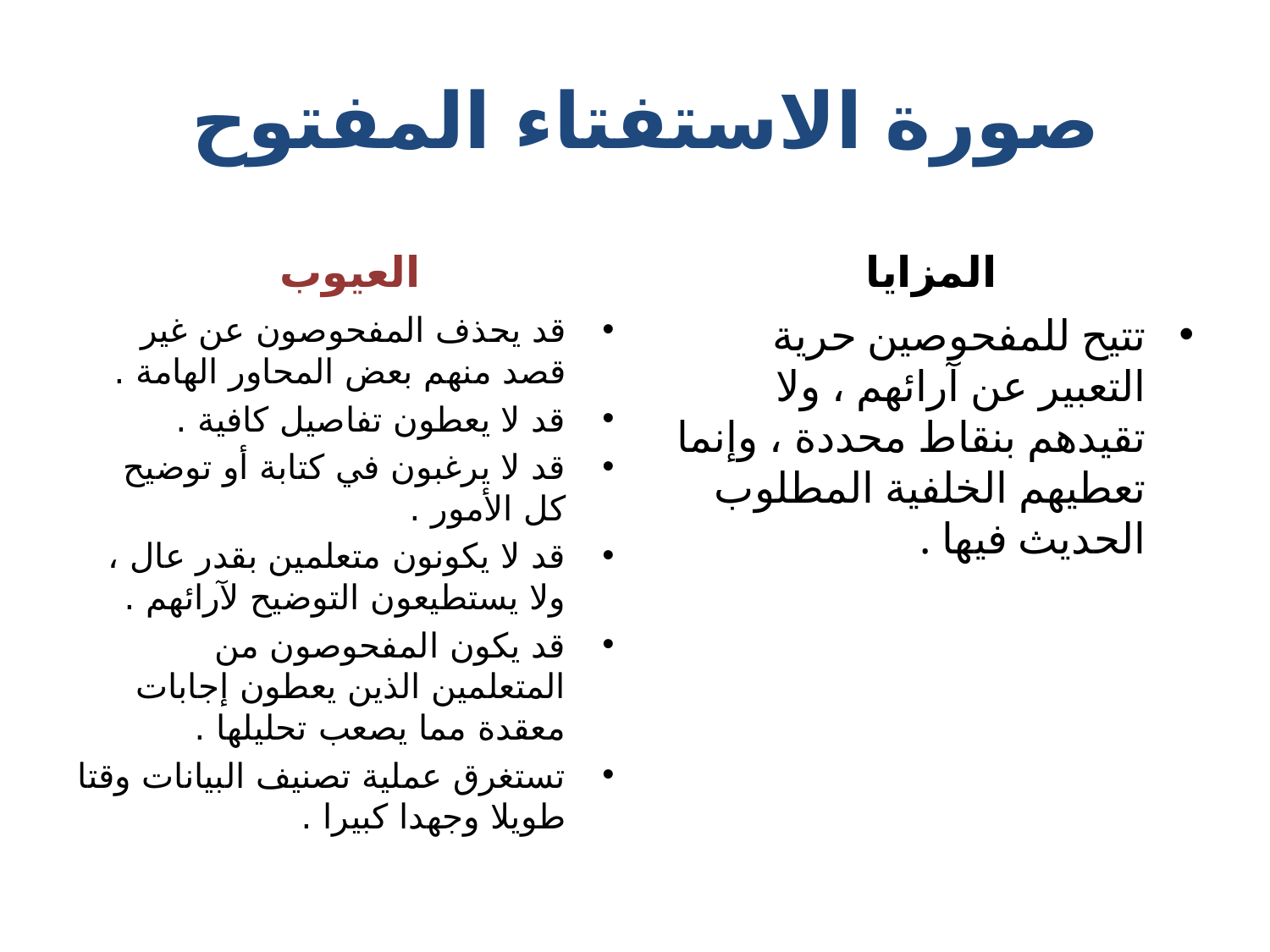

# صورة الاستفتاء المفتوح
العيوب
المزايا
قد يحذف المفحوصون عن غير قصد منهم بعض المحاور الهامة .
قد لا يعطون تفاصيل كافية .
قد لا يرغبون في كتابة أو توضيح كل الأمور .
قد لا يكونون متعلمين بقدر عال ، ولا يستطيعون التوضيح لآرائهم .
قد يكون المفحوصون من المتعلمين الذين يعطون إجابات معقدة مما يصعب تحليلها .
تستغرق عملية تصنيف البيانات وقتا طويلا وجهدا كبيرا .

تتيح للمفحوصين حرية التعبير عن آرائهم ، ولا تقيدهم بنقاط محددة ، وإنما تعطيهم الخلفية المطلوب الحديث فيها .